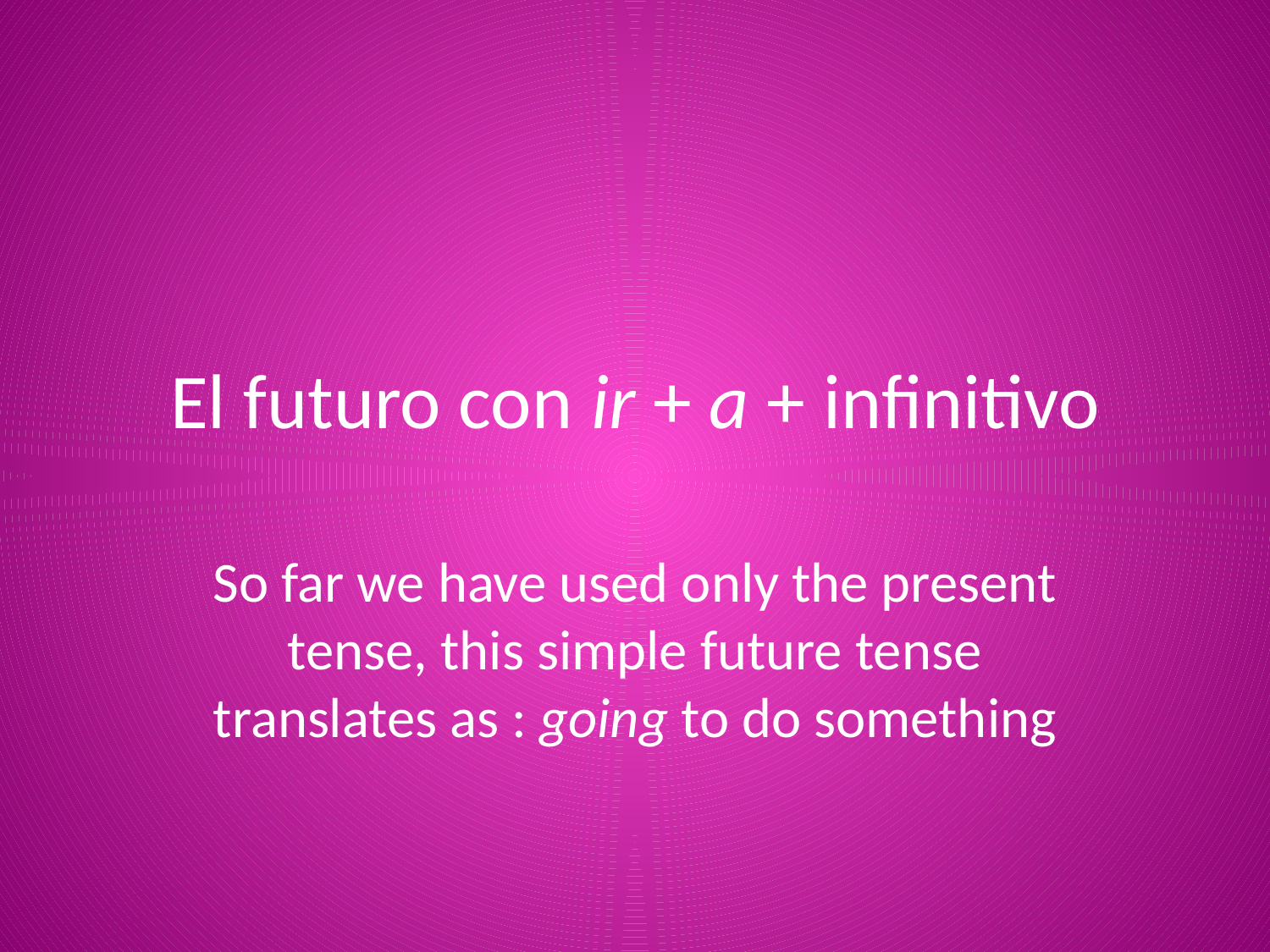

# El futuro con ir + a + infinitivo
So far we have used only the present tense, this simple future tense translates as : going to do something